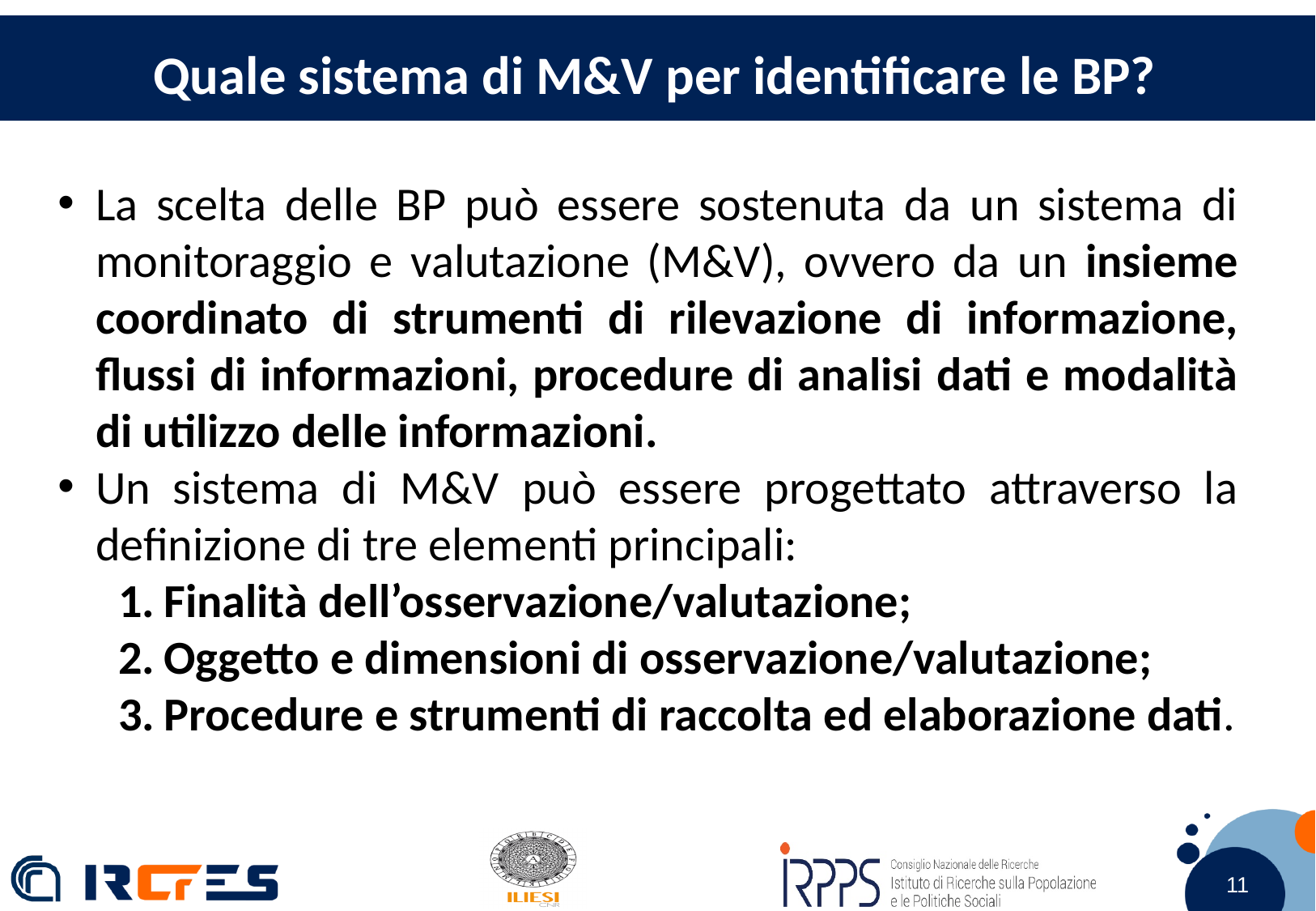

Quale sistema di M&V per identificare le BP?
La scelta delle BP può essere sostenuta da un sistema di monitoraggio e valutazione (M&V), ovvero da un insieme coordinato di strumenti di rilevazione di informazione, flussi di informazioni, procedure di analisi dati e modalità di utilizzo delle informazioni.
Un sistema di M&V può essere progettato attraverso la definizione di tre elementi principali:
Finalità dell’osservazione/valutazione;
Oggetto e dimensioni di osservazione/valutazione;
Procedure e strumenti di raccolta ed elaborazione dati.